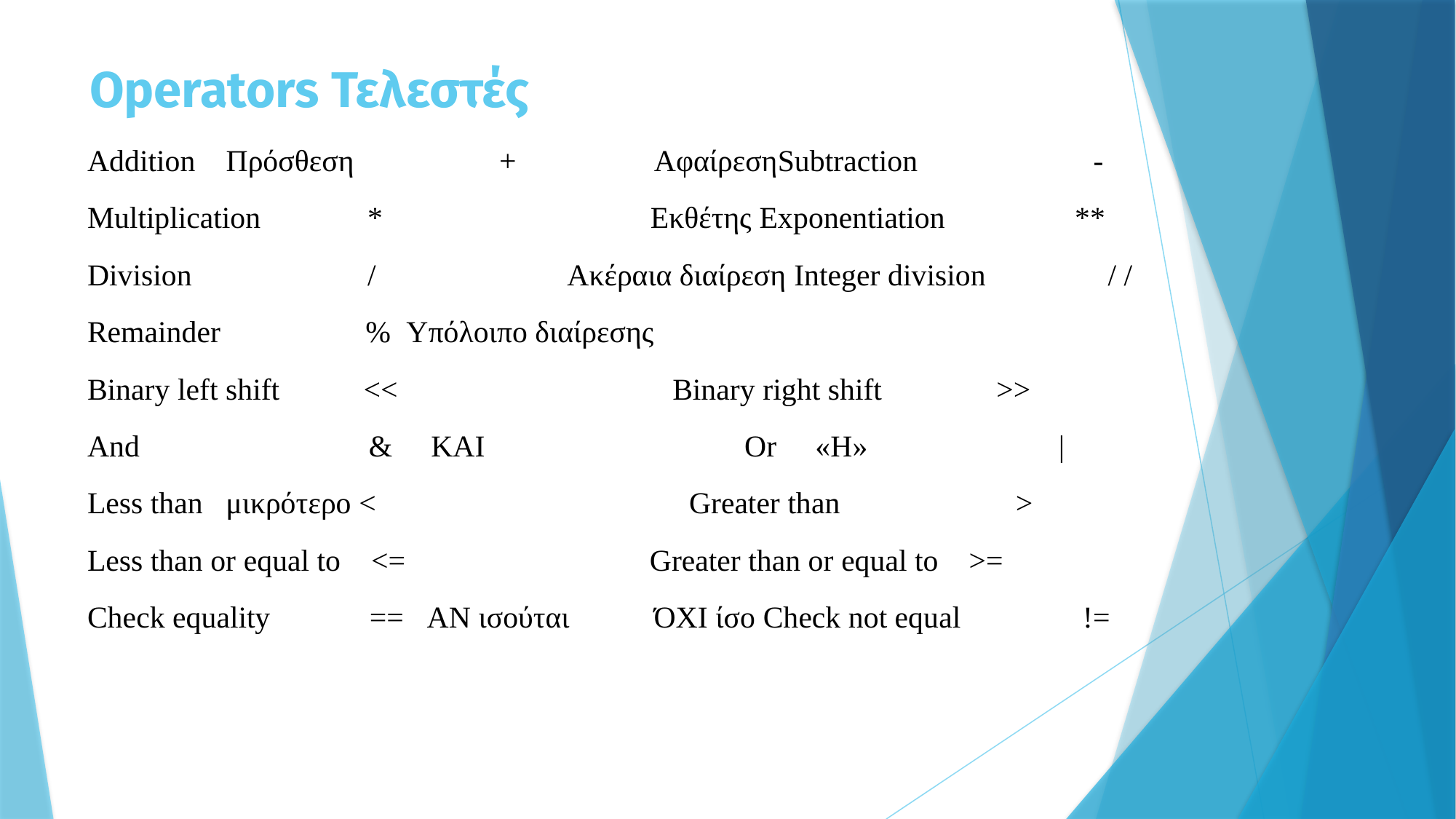

# Operators Τελεστές
Addition    Πρόσθεση                   +                  ΑφαίρεσηSubtraction                       -
Multiplication              *                                   Εκθέτης Exponentiation                 **
Division                       /                         Ακέραια διαίρεση Integer division                / /
Remainder                   %  Υπόλοιπο διαίρεσης
Binary left shift           <<                                    Binary right shift               >>
And                              &     ΚΑΙ                                  Or     «Η»                         |
Less than   μικρότερο <                                         Greater than                       >
Less than or equal to    <=                                Greater than or equal to    >=
Check equality             ==   ΑΝ ισούται           ΌΧΙ ίσο Check not equal                !=